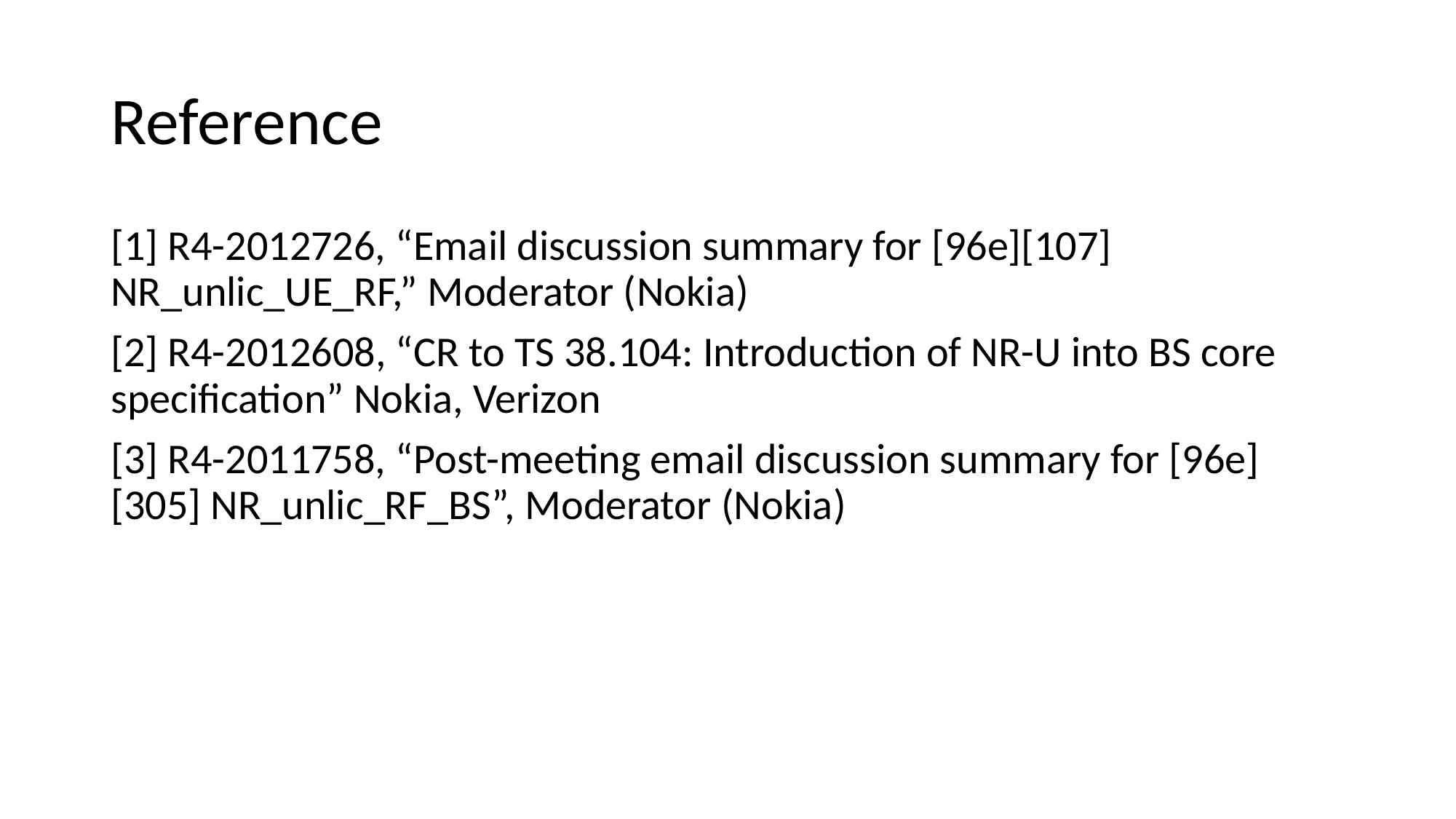

# Reference
[1] R4-2012726, “Email discussion summary for [96e][107] NR_unlic_UE_RF,” Moderator (Nokia)
[2] R4-2012608, “CR to TS 38.104: Introduction of NR-U into BS core specification” Nokia, Verizon
[3] R4-2011758, “Post-meeting email discussion summary for [96e][305] NR_unlic_RF_BS”, Moderator (Nokia)